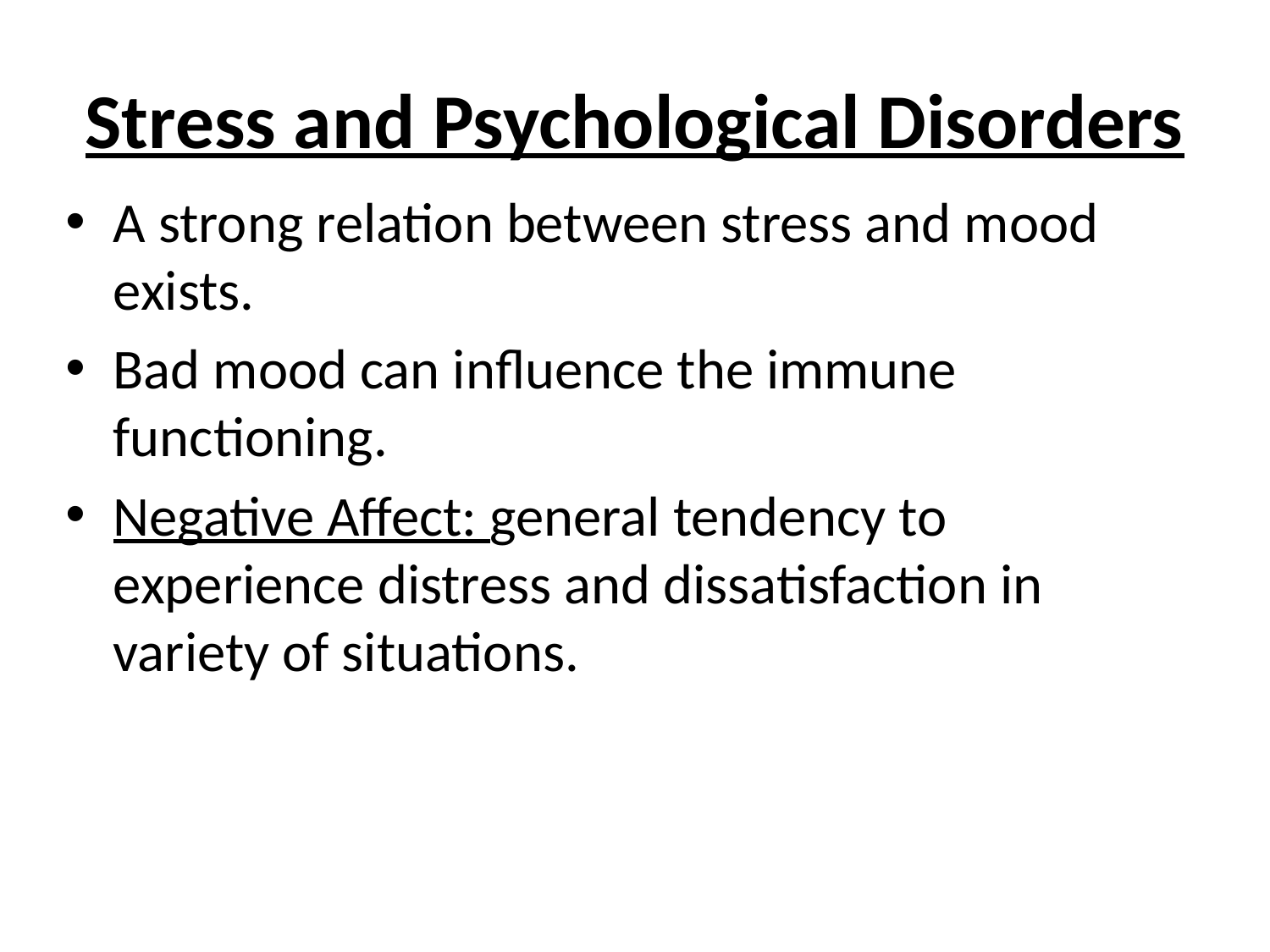

# Stress and Psychological Disorders
A strong relation between stress and mood exists.
Bad mood can influence the immune functioning.
Negative Affect: general tendency to experience distress and dissatisfaction in variety of situations.